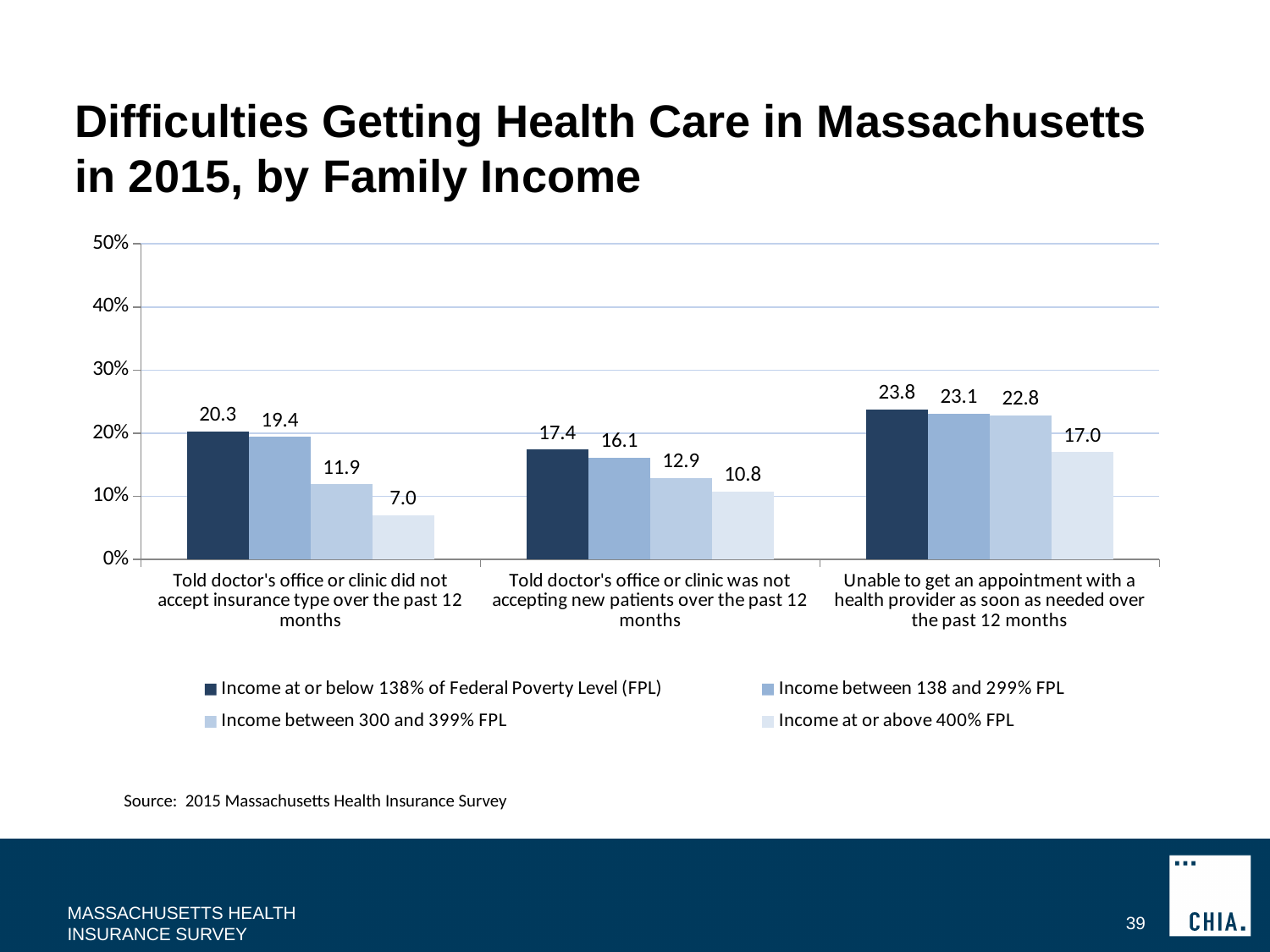

# Difficulties Getting Health Care in Massachusetts in 2015, by Family Income

### Chart

| Category | Income at or below 138% of Federal Poverty Level (FPL) | Income between 138 and 299% FPL | Income between 300 and 399% FPL | Income at or above 400% FPL |
|---|---|---|---|---|
| Told doctor's office or clinic did not accept insurance type over the past 12 months | 20.3 | 19.4 | 11.9 | 7.0 |
| Told doctor's office or clinic was not accepting new patients over the past 12 months | 17.4 | 16.1 | 12.9 | 10.8 |
| Unable to get an appointment with a health provider as soon as needed over the past 12 months | 23.8 | 23.1 | 22.8 | 17.0 |
Source:  2015 Massachusetts Health Insurance Survey
MASSACHUSETTS HEALTH INSURANCE SURVEY
39